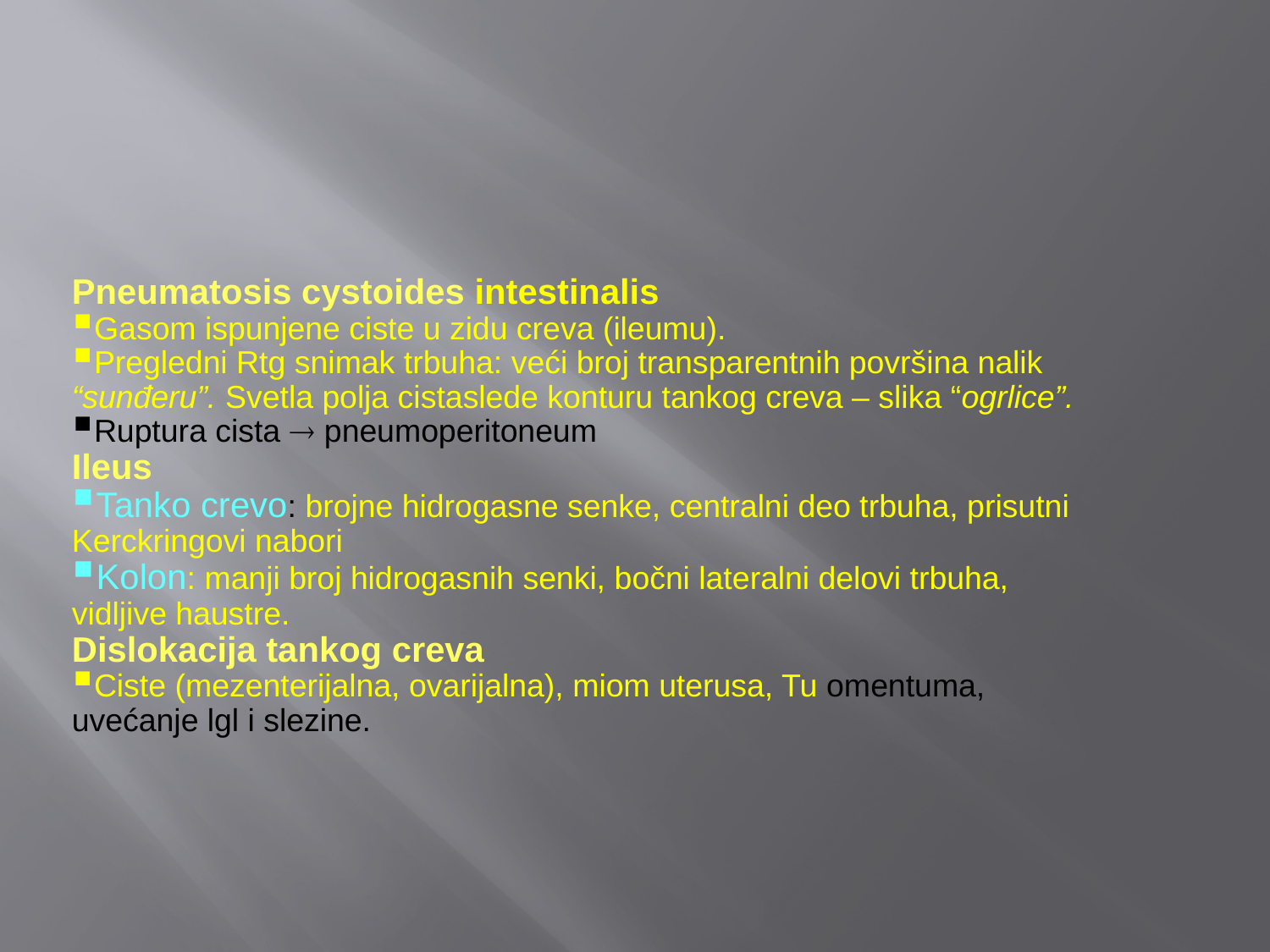

Pneumatosis cystoides intestinalis
Gasom ispunjene ciste u zidu creva (ileumu).
Pregledni Rtg snimak trbuha: veći broj transparentnih površina nalik “sunđeru”. Svetla polja cistaslede konturu tankog creva – slika “ogrlice”.
Ruptura cista → pneumoperitoneum
Ileus
Tanko crevo: brojne hidrogasne senke, centralni deo trbuha, prisutni Kerckringovi nabori
Kolon: manji broj hidrogasnih senki, bočni lateralni delovi trbuha, vidljive haustre.
Dislokacija tankog creva
Ciste (mezenterijalna, ovarijalna), miom uterusa, Tu omentuma, uvećanje lgl i slezine.